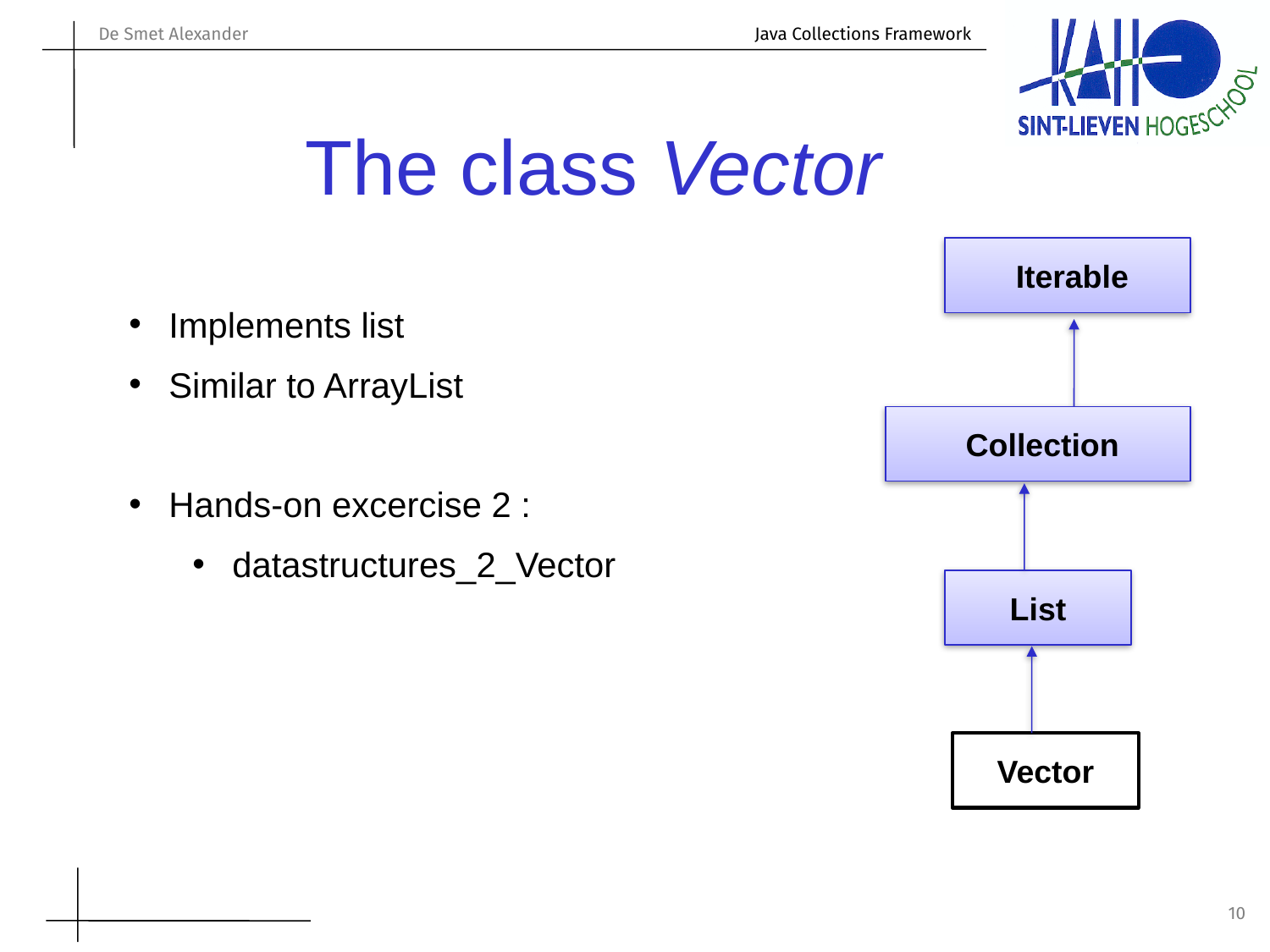

# The class Vector
 Iterable

Implements list
Similar to ArrayList

Hands-on excercise 2 :
datastructures_2_Vector

 Collection

List

Vector